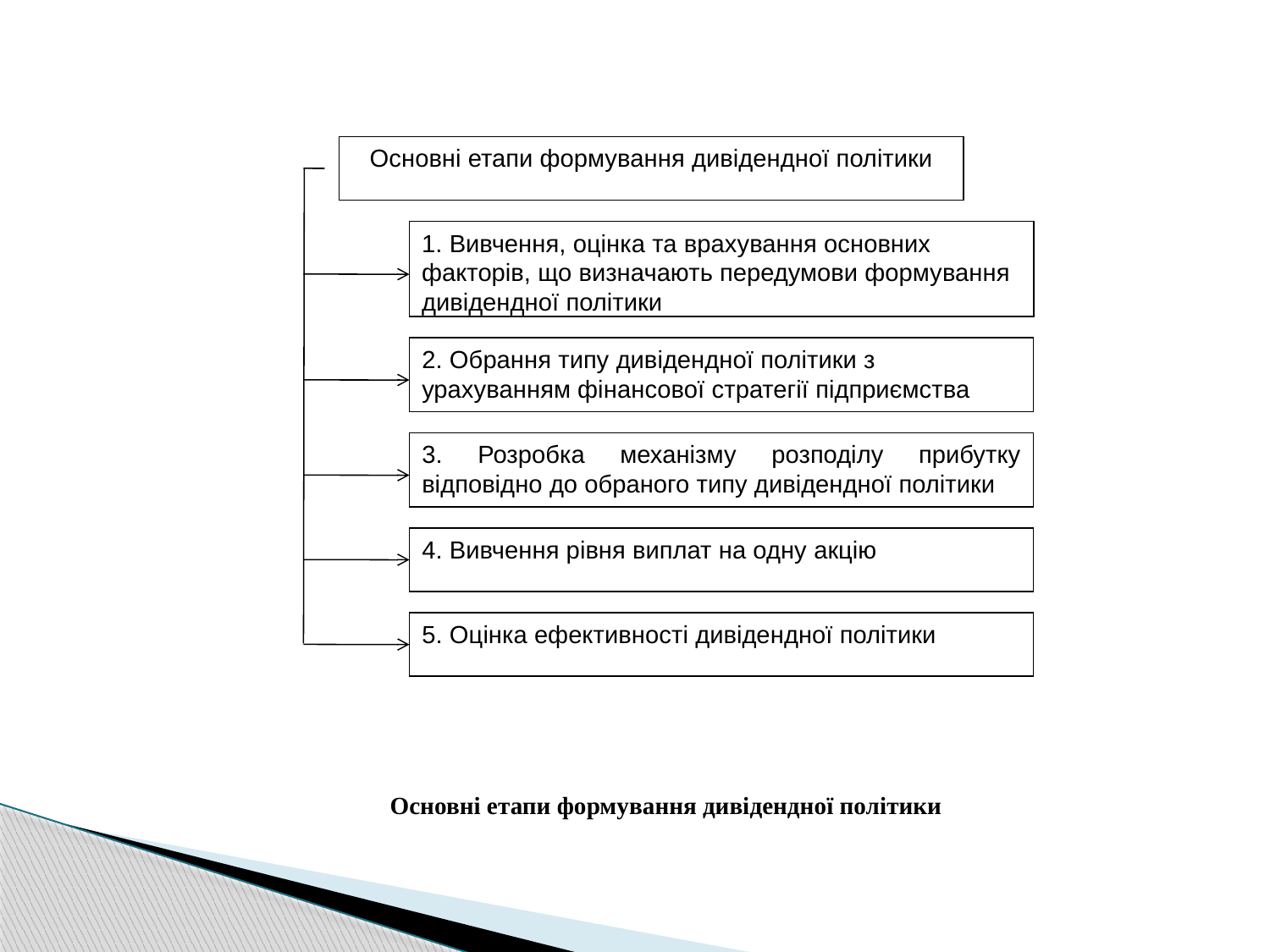

Основні етапи формування дивідендної політики

1. Вивчення, оцінка та врахування основних факторів, що визначають передумови формування дивідендної політики

2. Обрання типу дивідендної політики з урахуванням фінансової стратегії підприємства

3. Розробка механізму розподілу прибутку відповідно до обраного типу дивідендної політики

4. Вивчення рівня виплат на одну акцію

5. Оцінка ефективності дивідендної політики

Основні етапи формування дивідендної політики